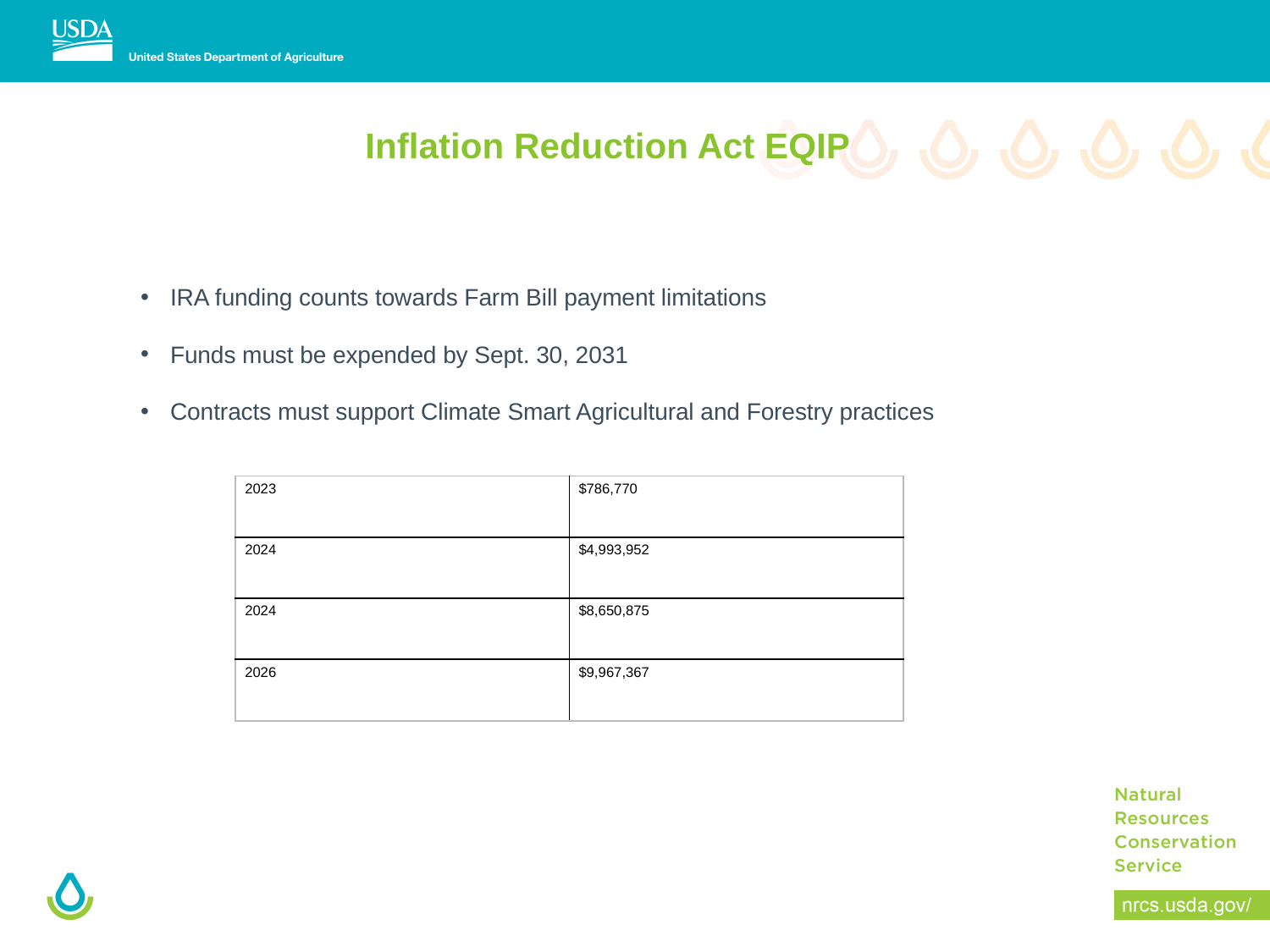

# Inflation Reduction Act EQIP
IRA funding counts towards Farm Bill payment limitations

Funds must be expended by Sept. 30, 2031

Contracts must support Climate Smart Agricultural and Forestry practices
| 2023 | $786,770 |
| --- | --- |
| 2024 | $4,993,952 |
| 2024 | $8,650,875 |
| 2026 | $9,967,367 |